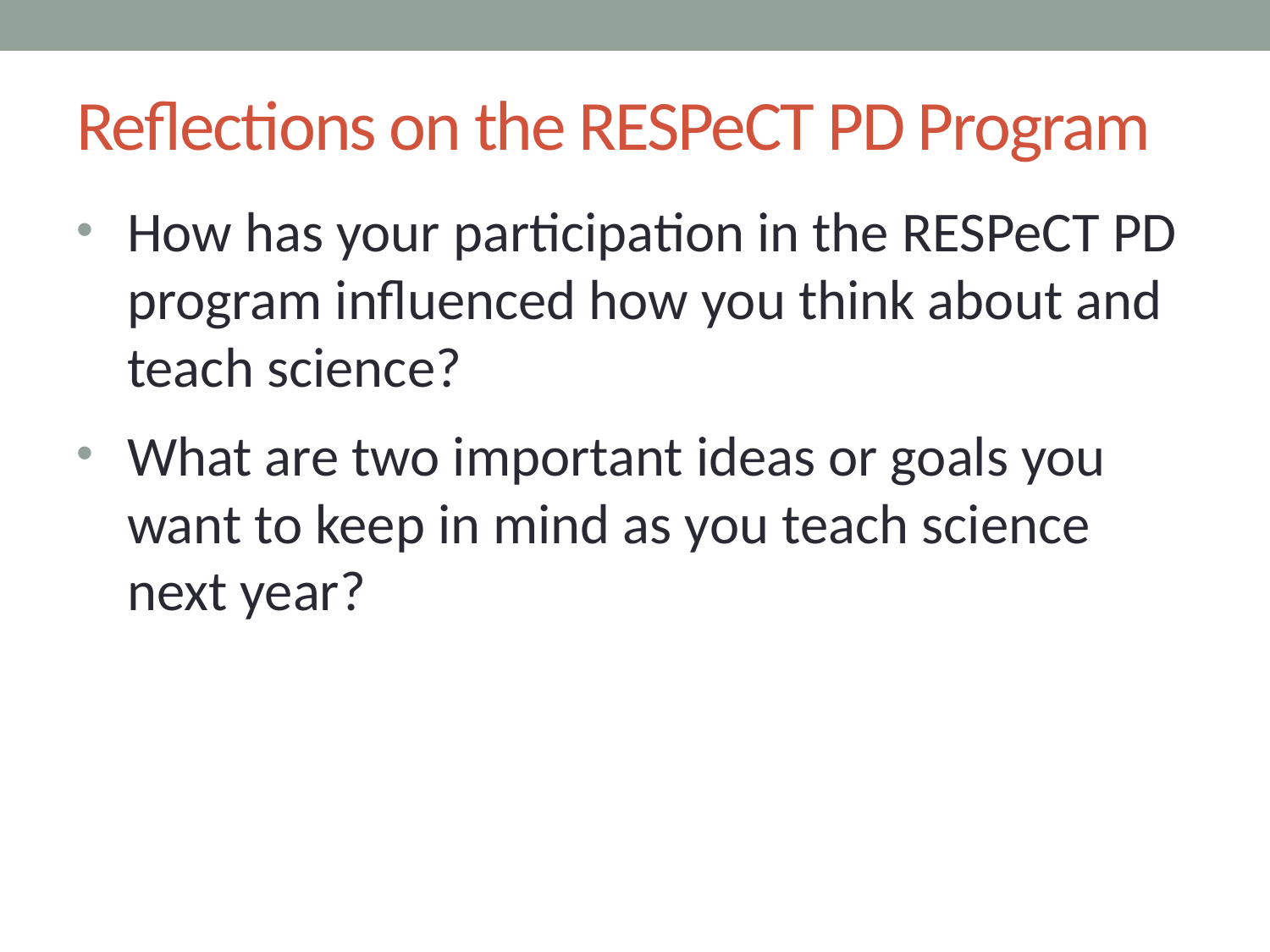

# Reflections on the RESPeCT PD Program
How has your participation in the RESPeCT PD program influenced how you think about and teach science?
What are two important ideas or goals you want to keep in mind as you teach science next year?